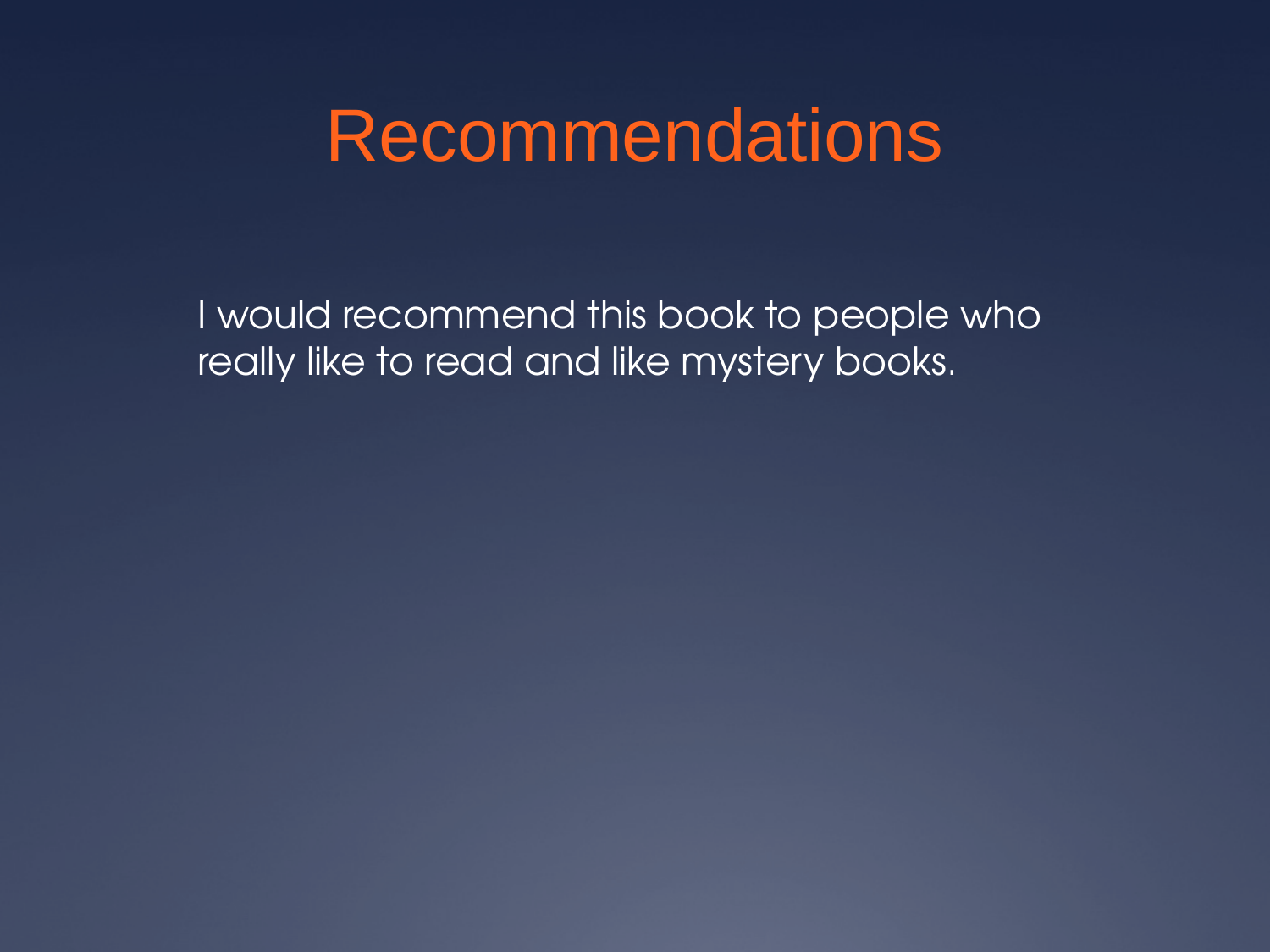

# Recommendations
	I would recommend this book to people who really like to read and like mystery books.